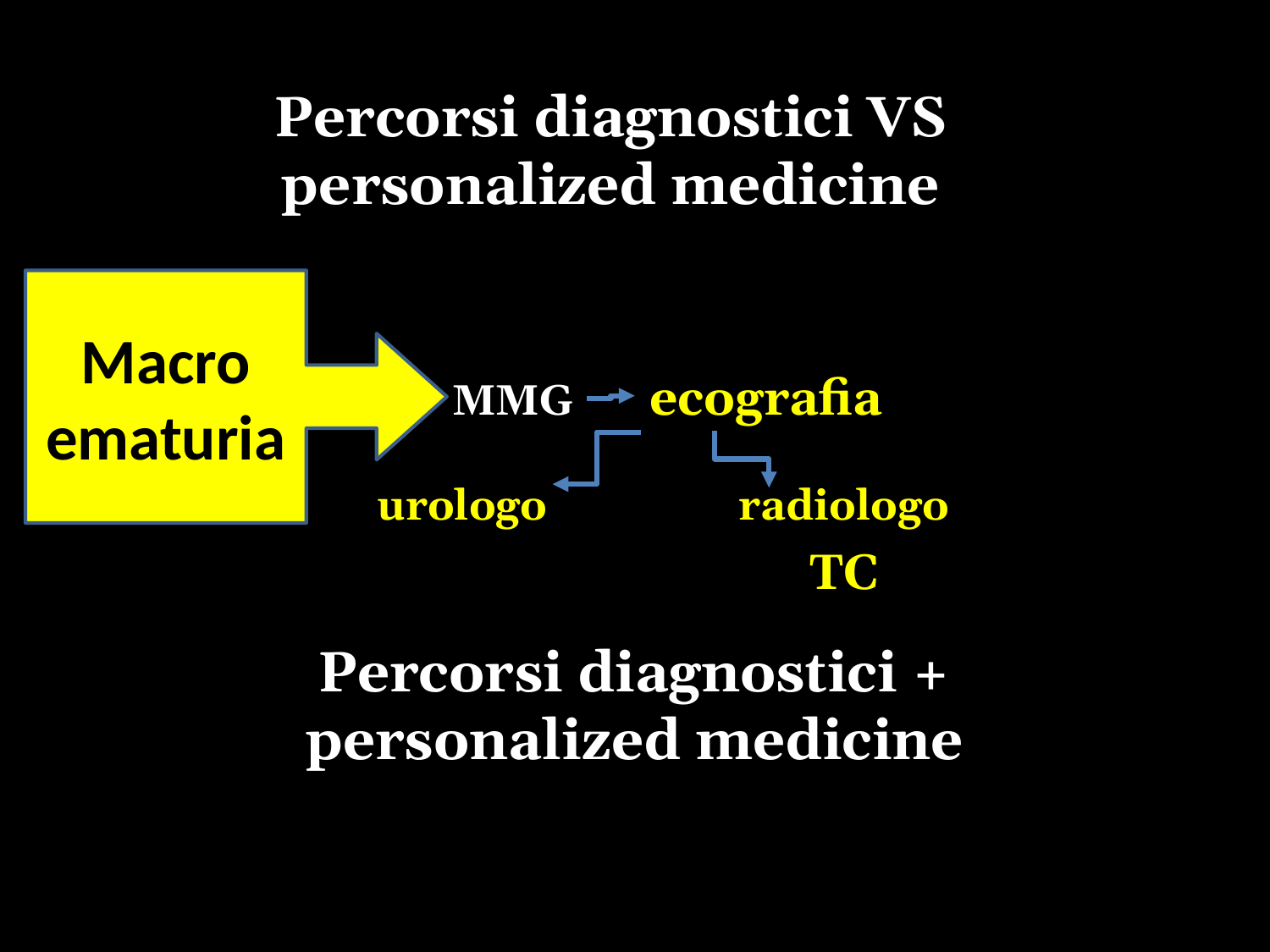

Percorsi diagnostici VS personalized medicine
Macro
ematuria
ecografia
MMG
urologo
radiologo
TC
Percorsi diagnostici + personalized medicine